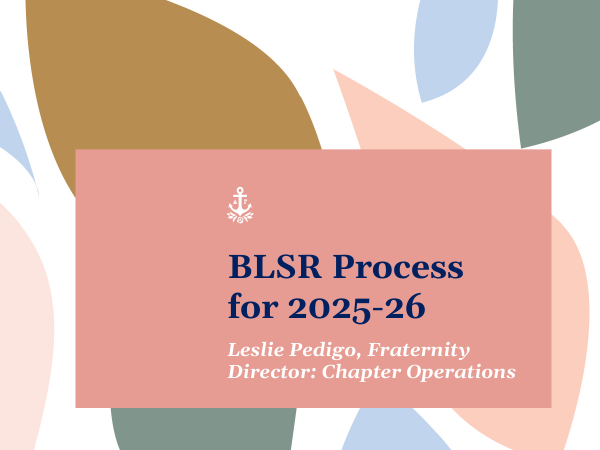

BLSR Process for 2025-26
Leslie Pedigo, Fraternity Director: Chapter Operations